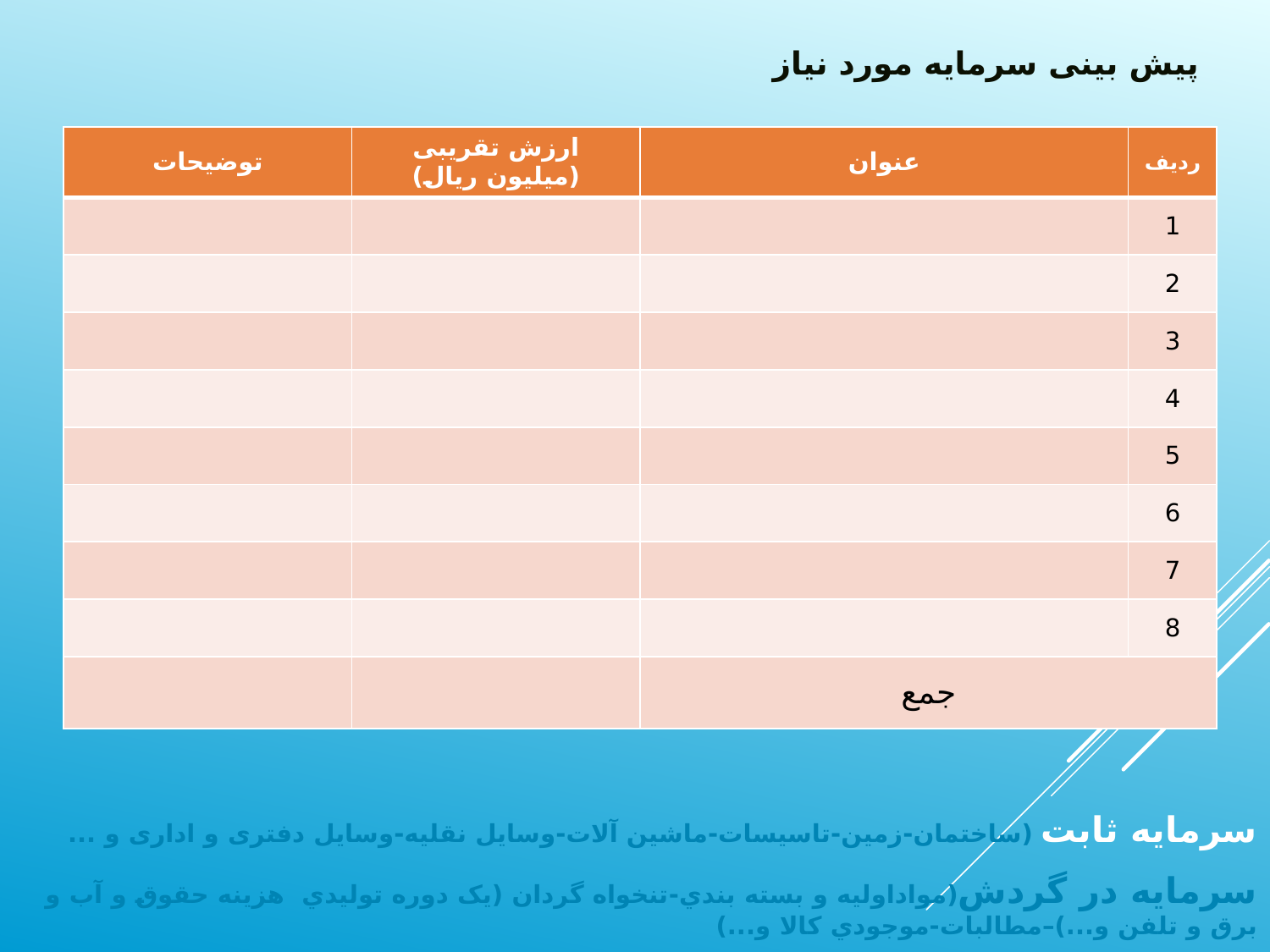

پیش بینی سرمایه مورد نیاز
| توضیحات | ارزش تقریبی (میلیون ریال) | عنوان | ردیف |
| --- | --- | --- | --- |
|  |  |  | 1 |
|  |  |  | 2 |
|  |  |  | 3 |
|  |  |  | 4 |
|  |  |  | 5 |
|  |  |  | 6 |
|  |  |  | 7 |
|  |  |  | 8 |
|  |  | جمع |  |
سرمایه ثابت (ساختمان-زمین-تاسیسات-ماشین آلات-وسایل نقلیه-وسایل دفتری و اداری و ...
سرمایه در گردش(مواداوليه و بسته بندي-تنخواه گردان (يک دوره توليدي  هزينه حقوق و آب و برق و تلفن و...)–مطالبات-موجودي کالا و...)